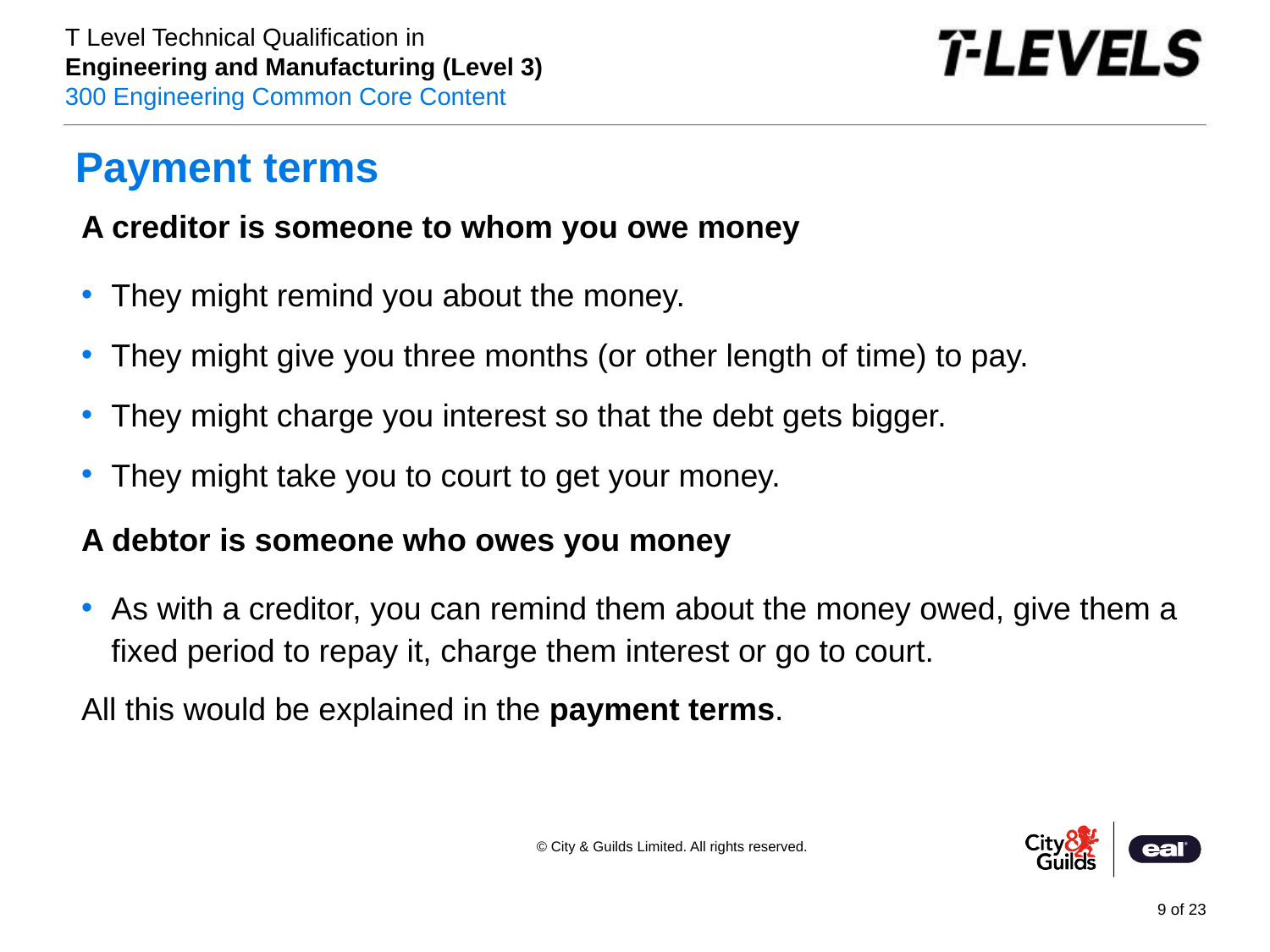

# Payment terms
A creditor is someone to whom you owe money
They might remind you about the money.
They might give you three months (or other length of time) to pay.
They might charge you interest so that the debt gets bigger.
They might take you to court to get your money.
A debtor is someone who owes you money
As with a creditor, you can remind them about the money owed, give them a fixed period to repay it, charge them interest or go to court.
All this would be explained in the payment terms.